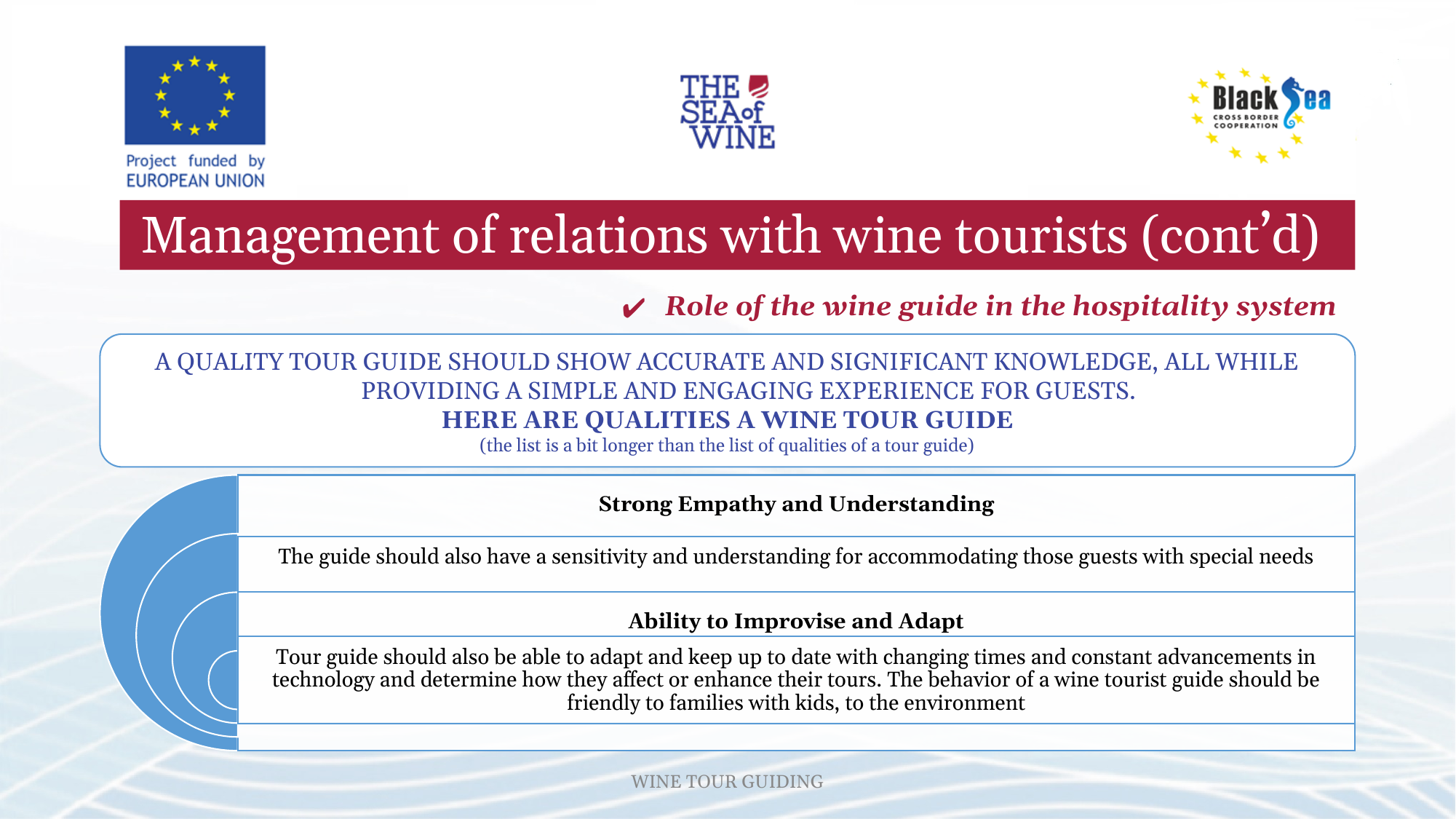

# Management of relations with wine tourists (cont’d)
Role of the wine guide in the hospitality system
A QUALITY TOUR GUIDE SHOULD SHOW ACCURATE AND SIGNIFICANT KNOWLEDGE, ALL WHILE PROVIDING A SIMPLE AND ENGAGING EXPERIENCE FOR GUESTS.
HERE ARE QUALITIES A WINE TOUR GUIDE
(the list is a bit longer than the list of qualities of a tour guide)

Strong Empathy and Understanding

The guide should also have a sensitivity and understanding for accommodating those guests with special needs

Ability to Improvise and Adapt

Tour guide should also be able to adapt and keep up to date with changing times and constant advancements in technology and determine how they affect or enhance their tours. The behavior of a wine tourist guide should be friendly to families with kids, to the environment

WINE TOUR GUIDING